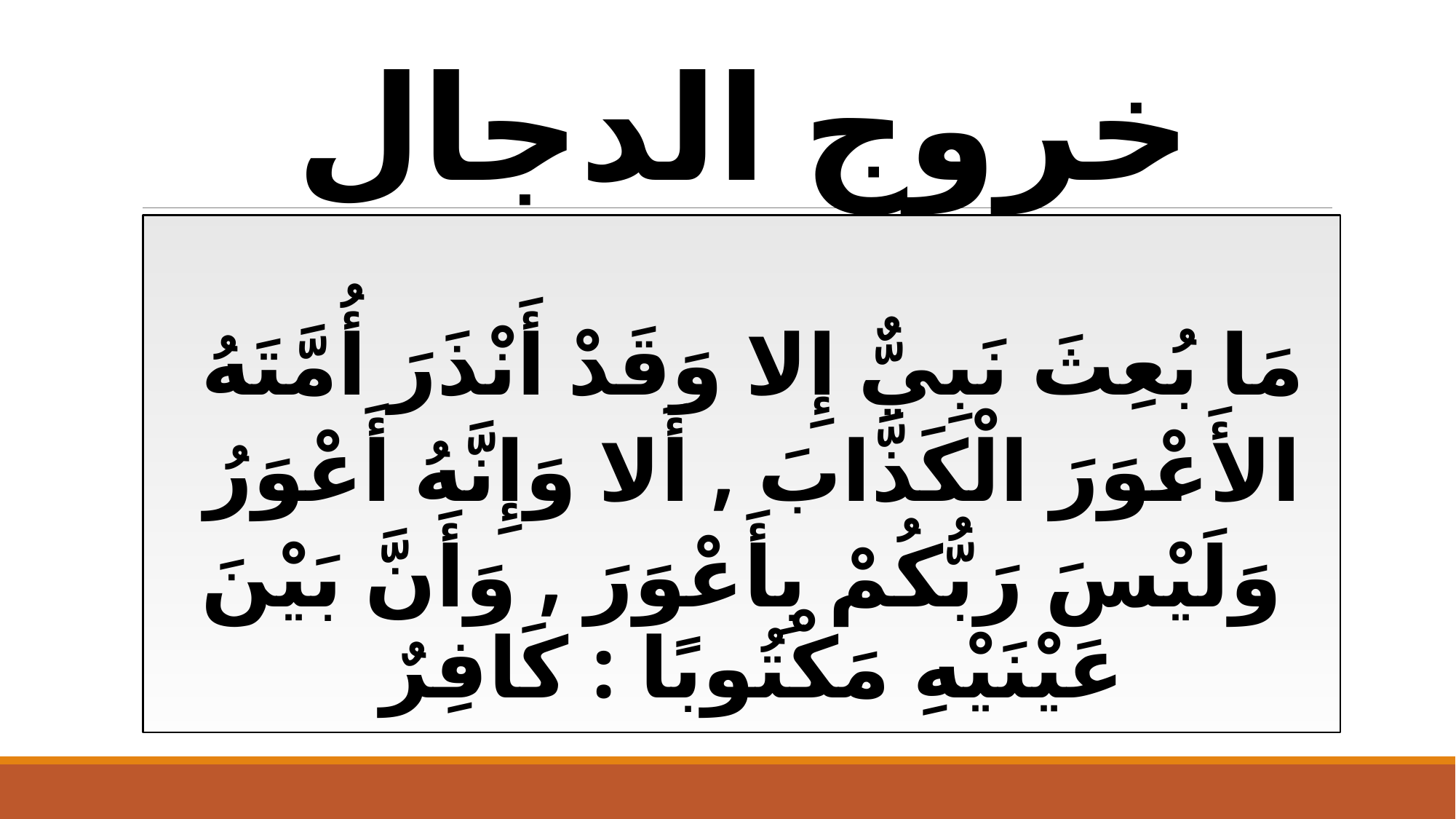

# خروج الدجال

مَا بُعِثَ نَبِيٌّ إِلا وَقَدْ أَنْذَرَ أُمَّتَهُ
الأَعْوَرَ الْكَذَّابَ , أَلا وَإِنَّهُ أَعْوَرُ
وَلَيْسَ رَبُّكُمْ بِأَعْوَرَ , وَأَنَّ بَيْنَ عَيْنَيْهِ مَكْتُوبًا : كَافِرٌ